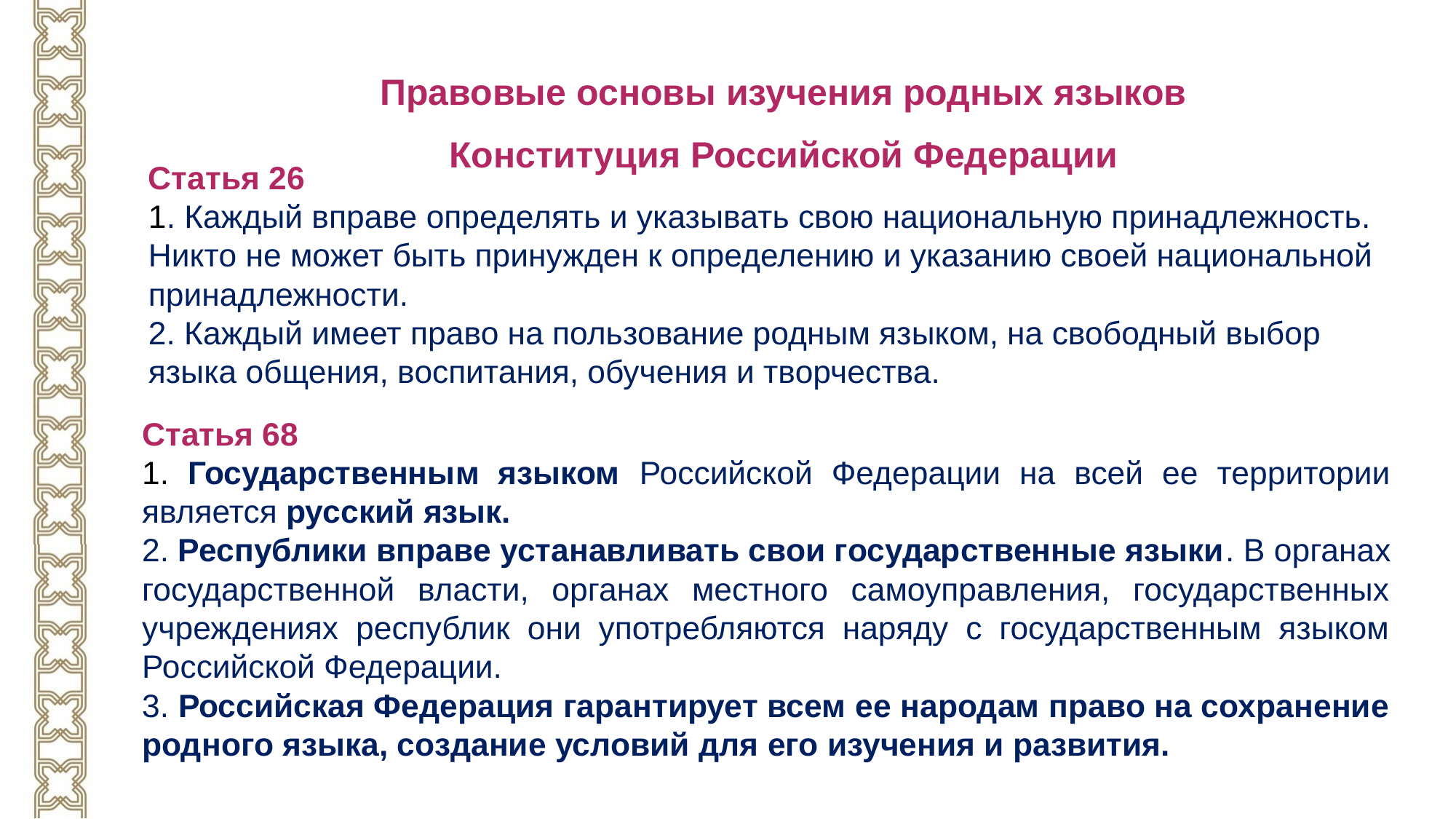

Правовые основы изучения родных языков
Конституция Российской Федерации
Статья 26
1. Каждый вправе определять и указывать свою национальную принадлежность. Никто не может быть принужден к определению и указанию своей национальной принадлежности.
2. Каждый имеет право на пользование родным языком, на свободный выбор языка общения, воспитания, обучения и творчества.

Статья 68
1. Государственным языком Российской Федерации на всей ее территории является русский язык.
2. Республики вправе устанавливать свои государственные языки. В органах государственной власти, органах местного самоуправления, государственных учреждениях республик они употребляются наряду с государственным языком Российской Федерации.
3. Российская Федерация гарантирует всем ее народам право на сохранение родного языка, создание условий для его изучения и развития.